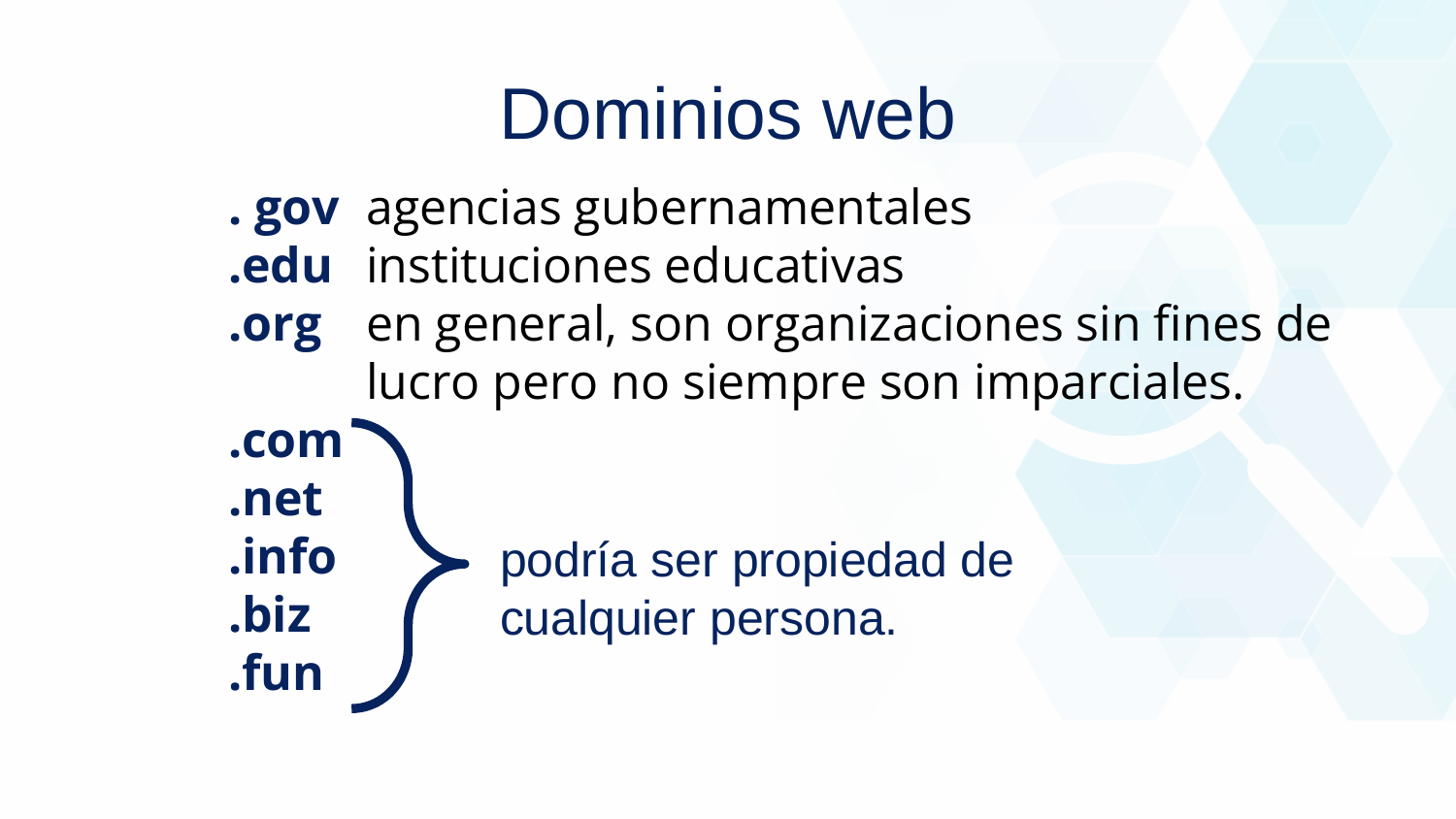

Dominios web
. gov
.edu
.org

.com
.net
.info
.biz
.fun

agencias gubernamentales
instituciones educativas
en general, son organizaciones sin fines de lucro pero no siempre son imparciales.

podría ser propiedad de cualquier persona.